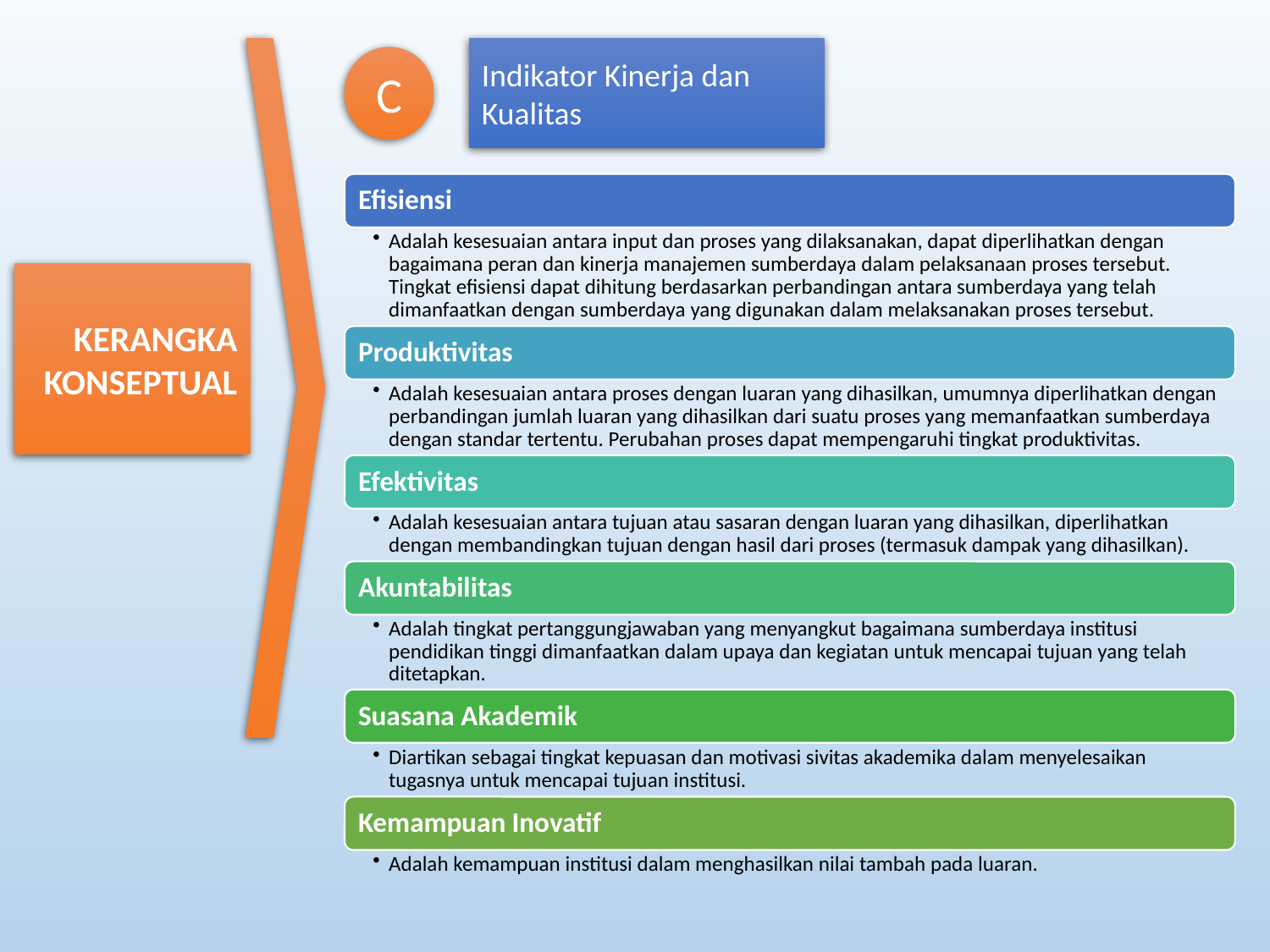

Indikator Kinerja dan Kualitas
C
Efisiensi
Adalah kesesuaian antara input dan proses yang dilaksanakan, dapat diperlihatkan dengan bagaimana peran dan kinerja manajemen sumberdaya dalam pelaksanaan proses tersebut. Tingkat efisiensi dapat dihitung berdasarkan perbandingan antara sumberdaya yang telah dimanfaatkan dengan sumberdaya yang digunakan dalam melaksanakan proses tersebut.
Produktivitas
Adalah kesesuaian antara proses dengan luaran yang dihasilkan, umumnya diperlihatkan dengan perbandingan jumlah luaran yang dihasilkan dari suatu proses yang memanfaatkan sumberdaya dengan standar tertentu. Perubahan proses dapat mempengaruhi tingkat produktivitas.
Efektivitas
Adalah kesesuaian antara tujuan atau sasaran dengan luaran yang dihasilkan, diperlihatkan dengan membandingkan tujuan dengan hasil dari proses (termasuk dampak yang dihasilkan).
Akuntabilitas
Adalah tingkat pertanggungjawaban yang menyangkut bagaimana sumberdaya institusi pendidikan tinggi dimanfaatkan dalam upaya dan kegiatan untuk mencapai tujuan yang telah ditetapkan.
Suasana Akademik
Diartikan sebagai tingkat kepuasan dan motivasi sivitas akademika dalam menyelesaikan tugasnya untuk mencapai tujuan institusi.
Kemampuan Inovatif
Adalah kemampuan institusi dalam menghasilkan nilai tambah pada luaran.
KERANGKA KONSEPTUAL